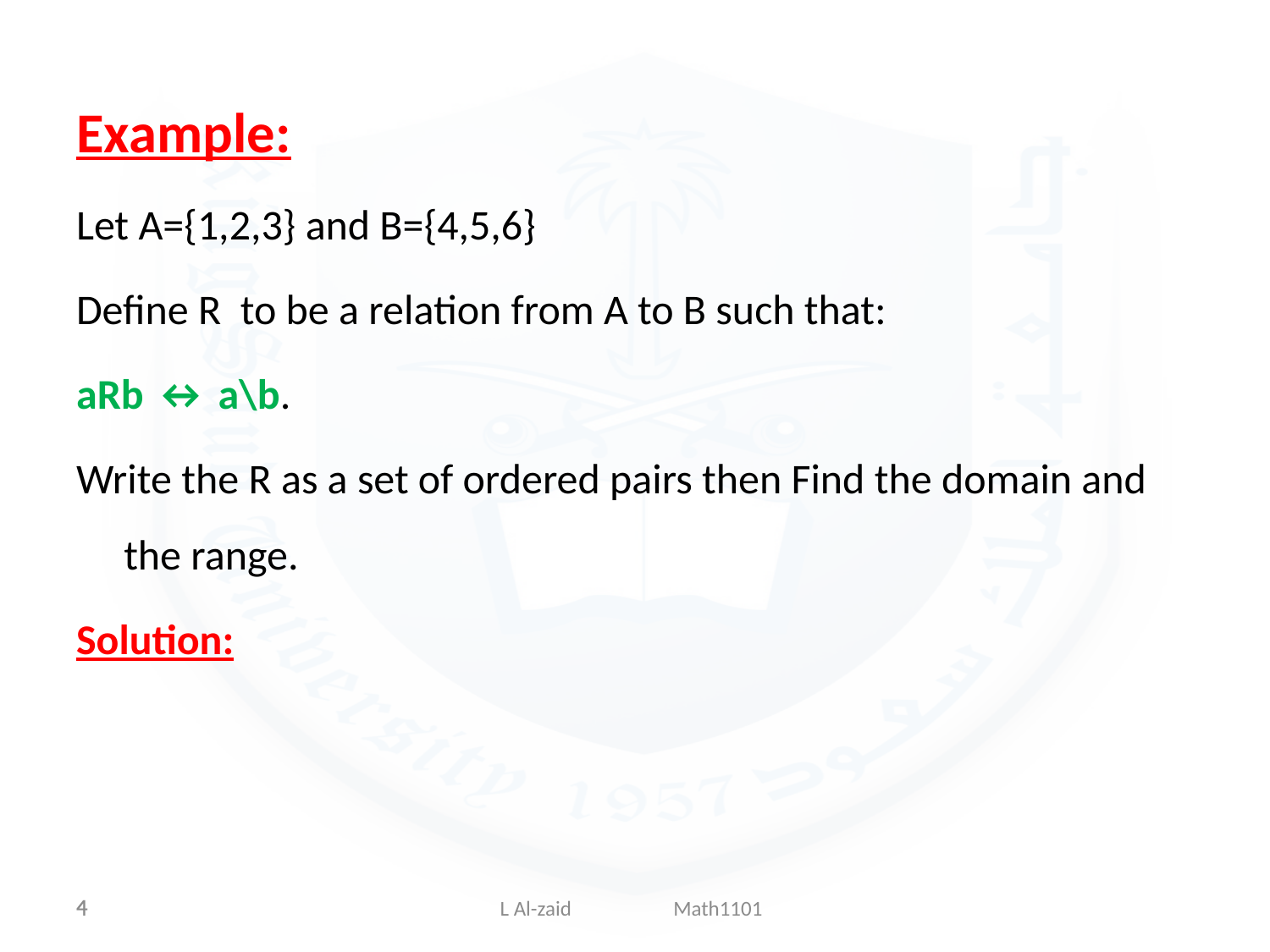

Example:
Let A={1,2,3} and B={4,5,6}
Define R  to be a relation from A to B such that:
aRb ↔ a\b.
Write the R as a set of ordered pairs then Find the domain and the range.
Solution:
4
 L Al-zaid                     Math1101